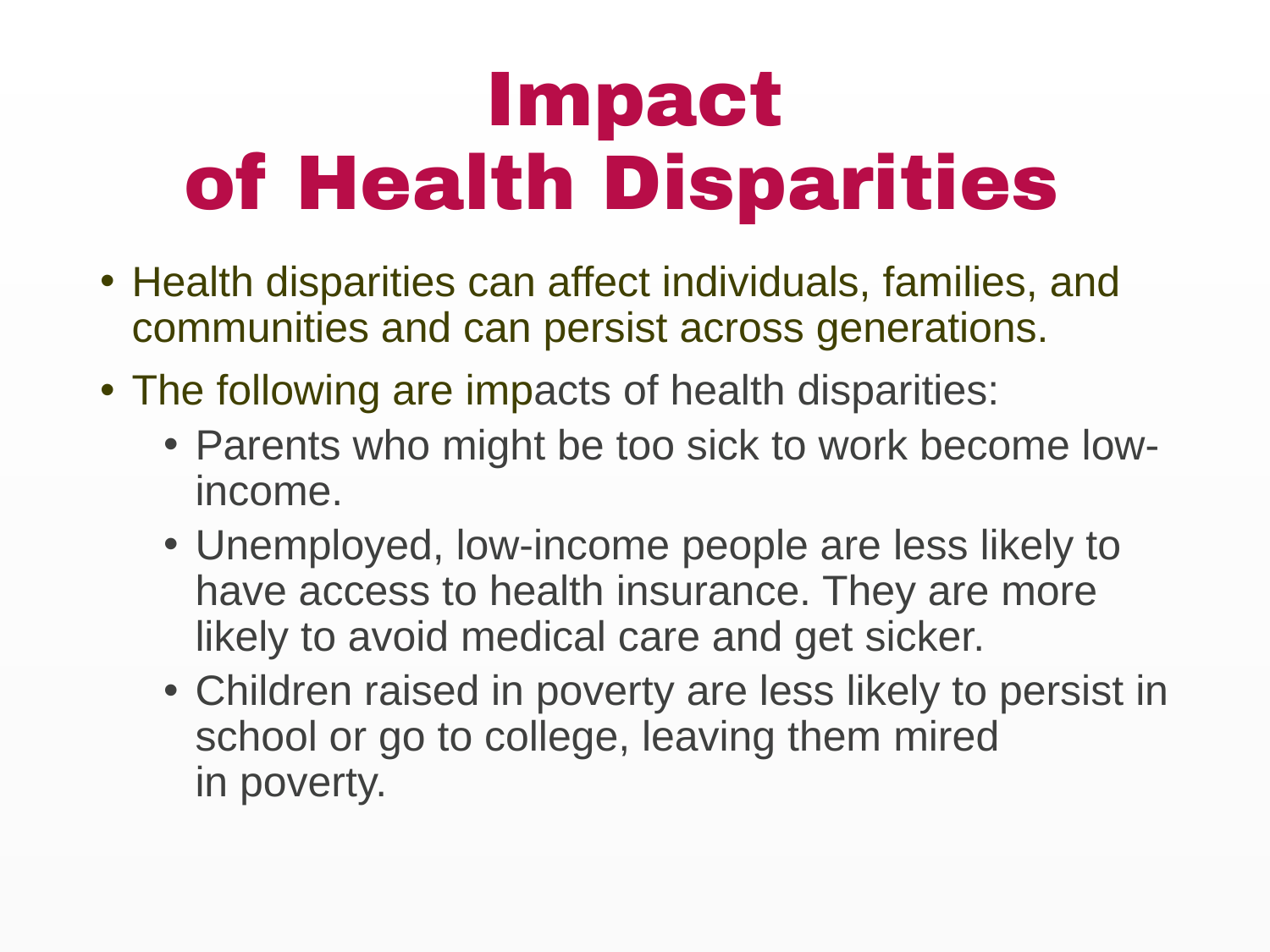

# Impact of Health Disparities
Health disparities can affect individuals, families, and communities and can persist across generations.
The following are impacts of health disparities:
Parents who might be too sick to work become low-income.
Unemployed, low-income people are less likely to have access to health insurance. They are more likely to avoid medical care and get sicker.
Children raised in poverty are less likely to persist in school or go to college, leaving them mired in poverty.